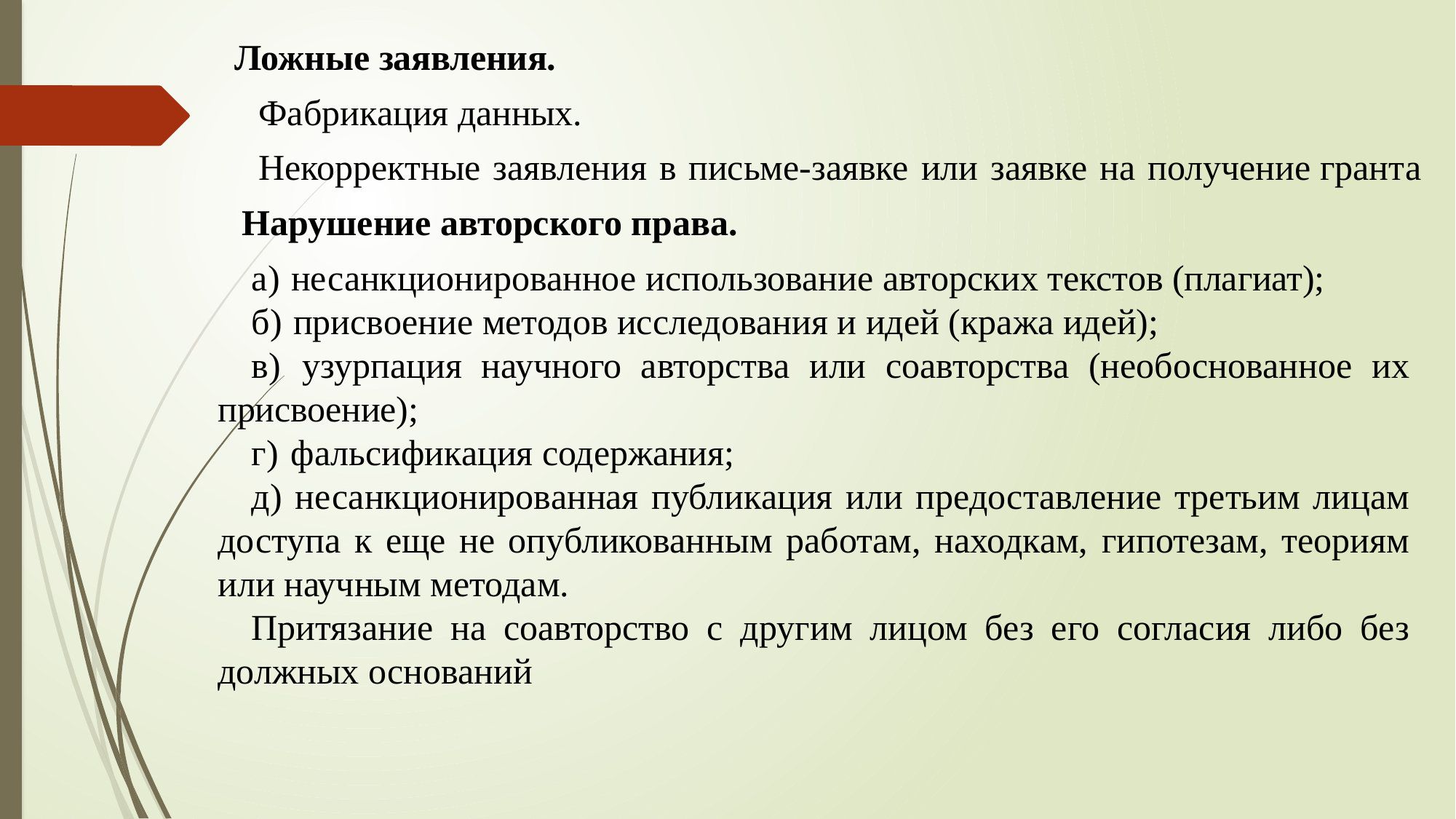

Ложные заявления.
Фабрикация данных.
Некорректные заявления в письме-заявке или заявке на получение гранта
Нарушение авторского права.
а) несанкционированное использование авторских текстов (плагиат);
б) присвоение методов исследования и идей (кража идей);
в) узурпация научного авторства или соавторства (необоснованное их присвоение);
г) фальсификация содержания;
д) несанкционированная публикация или предоставление третьим лицам доступа к еще не опубликованным работам, находкам, гипотезам, теориям или научным методам.
Притязание на соавторство с другим лицом без его согласия либо без должных оснований